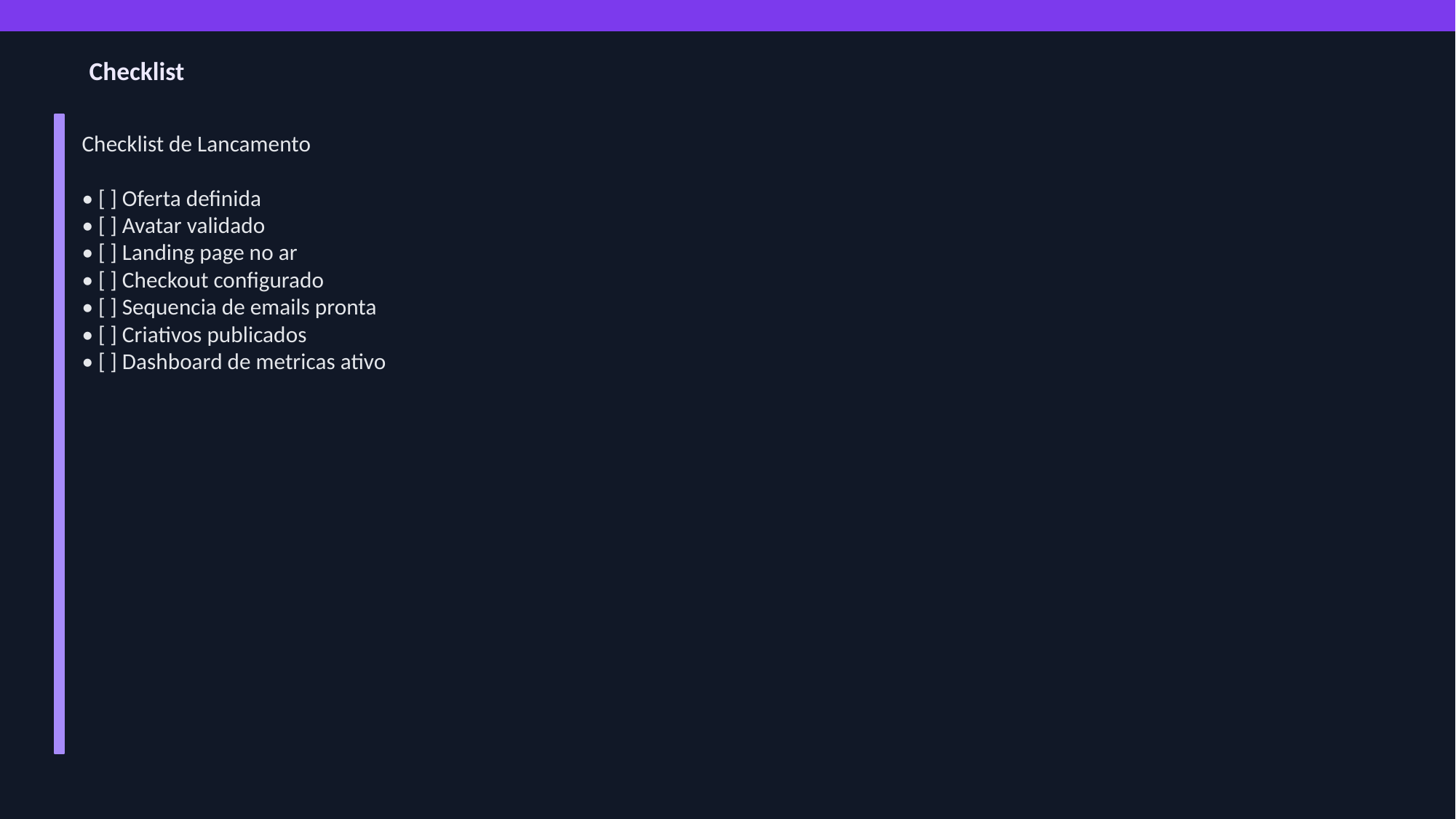

Checklist

Checklist de Lancamento

• [ ] Oferta definida
• [ ] Avatar validado
• [ ] Landing page no ar
• [ ] Checkout configurado
• [ ] Sequencia de emails pronta
• [ ] Criativos publicados
• [ ] Dashboard de metricas ativo